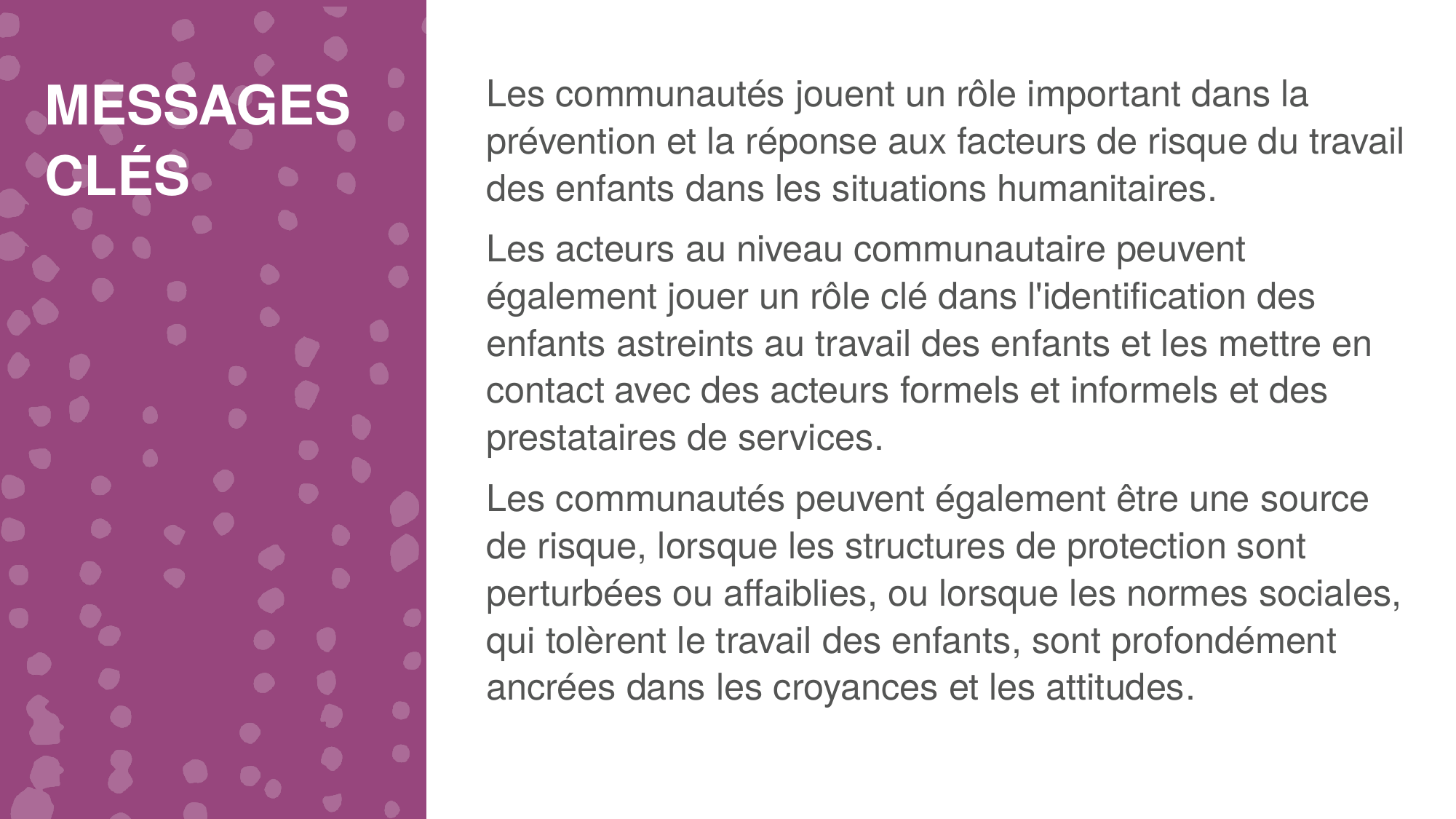

MESSAGES CLÉS
Les communautés jouent un rôle important dans la prévention et la réponse aux facteurs de risque du travail des enfants dans les situations humanitaires.
Les acteurs au niveau communautaire peuvent également jouer un rôle clé dans l'identification des enfants astreints au travail des enfants et les mettre en contact avec des acteurs formels et informels et des prestataires de services.
Les communautés peuvent également être une source de risque, lorsque les structures de protection sont perturbées ou affaiblies, ou lorsque les normes sociales, qui tolèrent le travail des enfants, sont profondément ancrées dans les croyances et les attitudes.